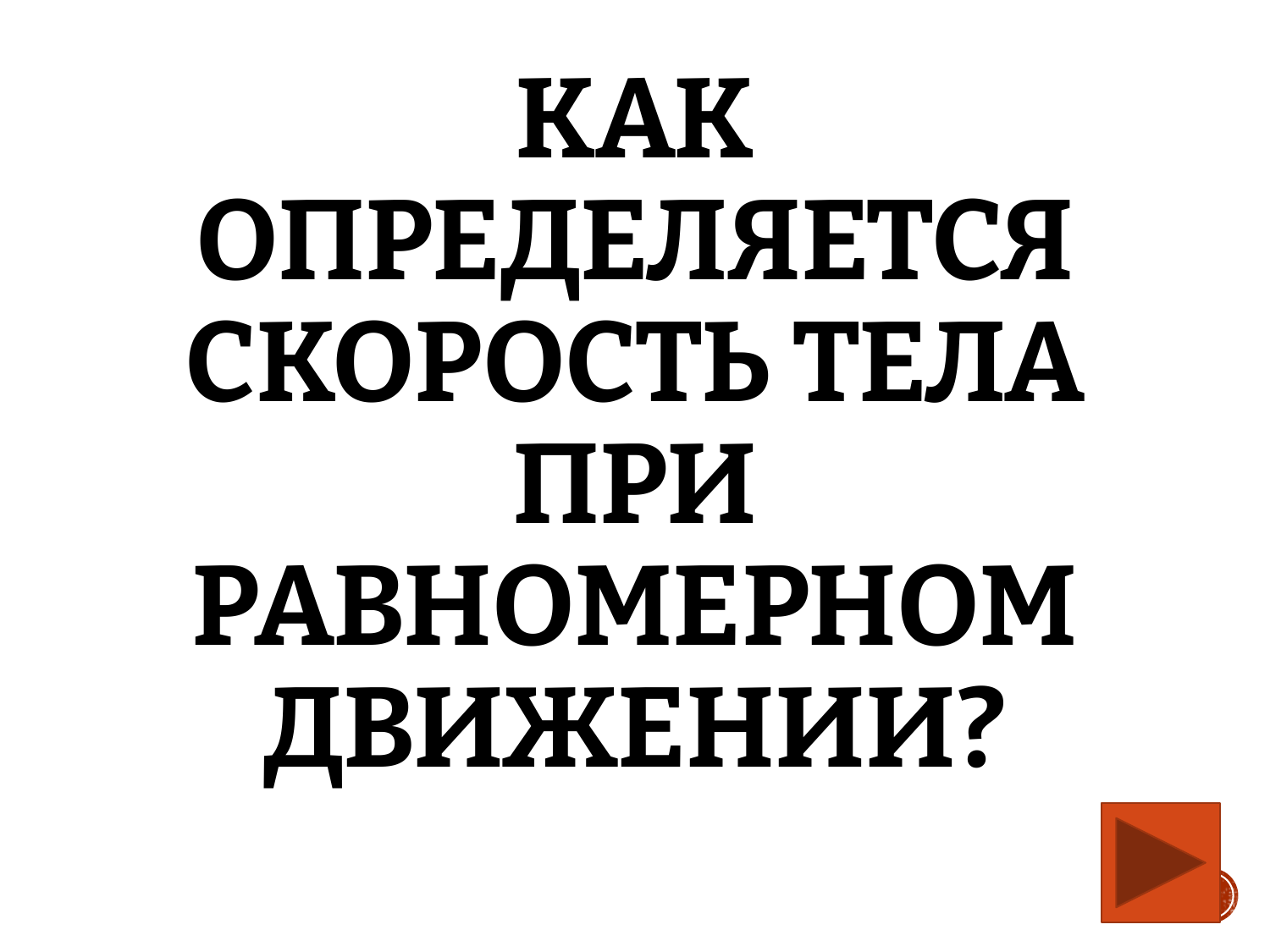

# Как определяется скорость тела при равномерном движении?